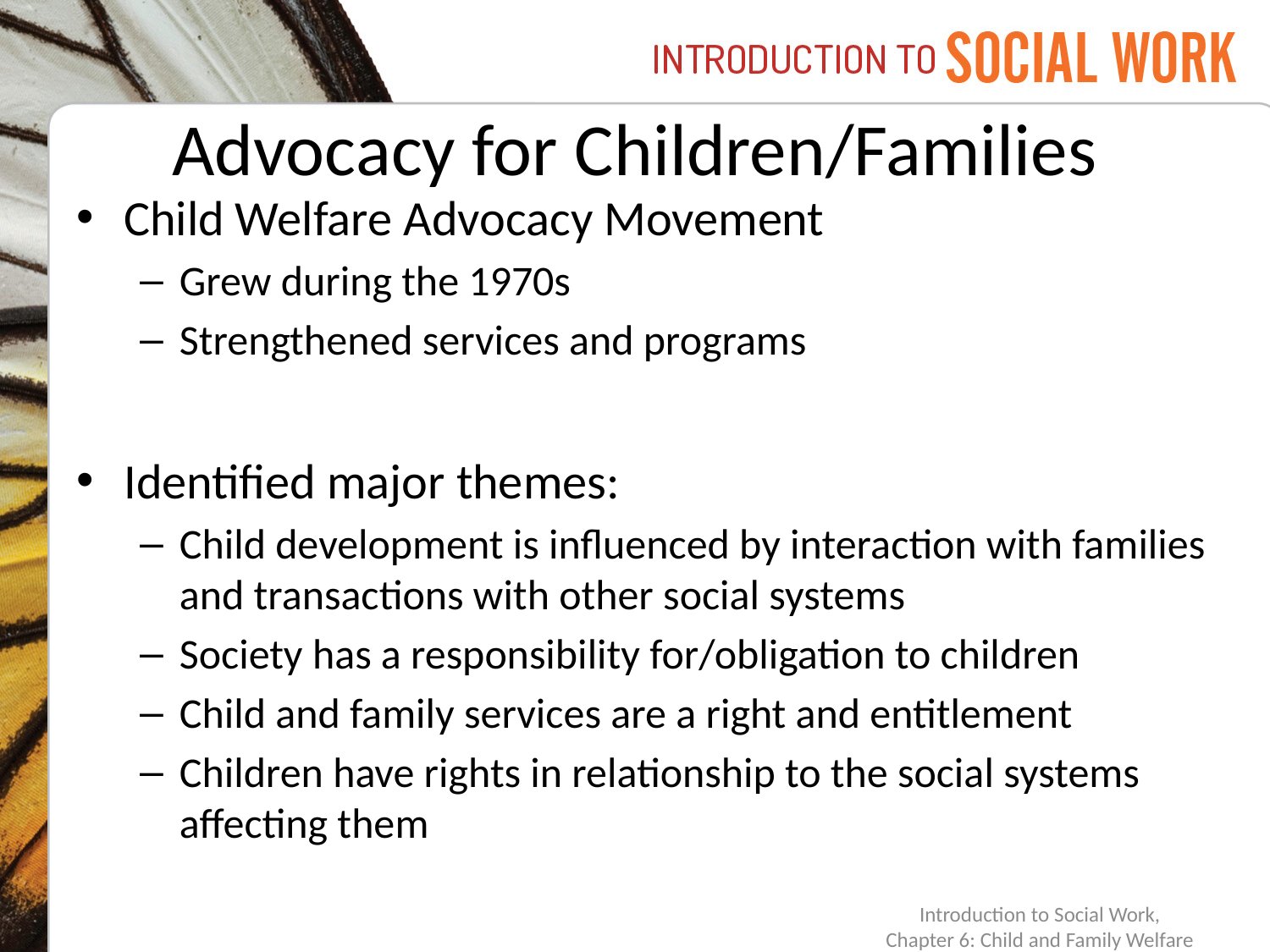

# Advocacy for Children/Families
Child Welfare Advocacy Movement
Grew during the 1970s
Strengthened services and programs

Identified major themes:
Child development is influenced by interaction with families and transactions with other social systems
Society has a responsibility for/obligation to children
Child and family services are a right and entitlement
Children have rights in relationship to the social systems affecting them

Introduction to Social Work,
Chapter 6: Child and Family Welfare